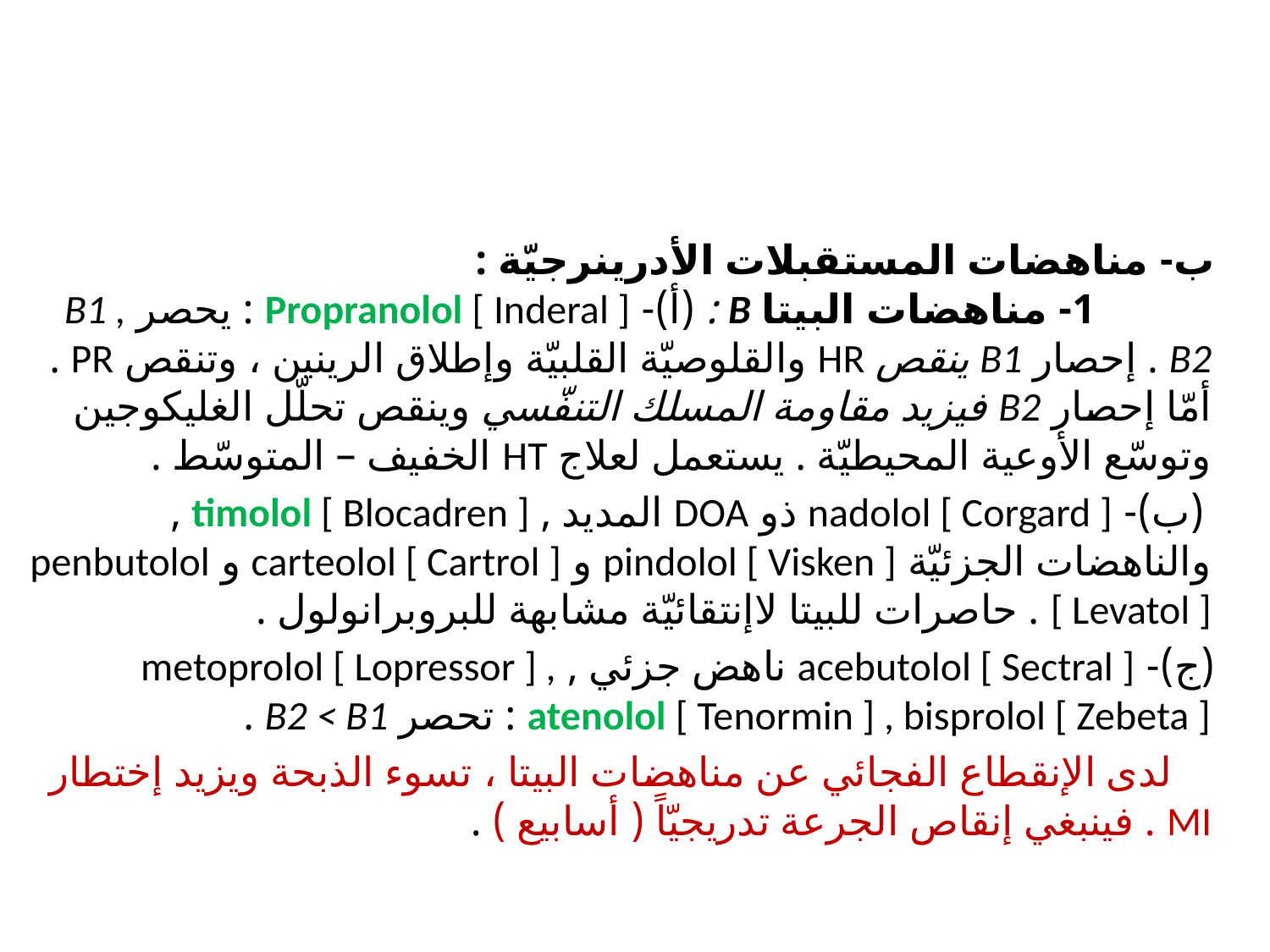

#
    ب- مناهضات المستقبلات الأدرينرجيّة :                                                       1- مناهضات البيتا B : (أ)- Propranolol [ Inderal ] : يحصر B1 , B2 . إحصار B1 ينقص HR والقلوصيّة القلبيّة وإطلاق الرينين ، وتنقص PR . أمّا إحصار B2 فيزيد مقاومة المسلك التنفّسي وينقص تحلّل الغليكوجين وتوسّع الأوعية المحيطيّة . يستعمل لعلاج HT الخفيف – المتوسّط .
     (ب)- nadolol [ Corgard ] ذو DOA المديد , timolol [ Blocadren ] , والناهضات الجزئيّة pindolol [ Visken ] و carteolol [ Cartrol ] و penbutolol [ Levatol ] . حاصرات للبيتا لاإنتقائيّة مشابهة للبروبرانولول .
    (ج)- acebutolol [ Sectral ] ناهض جزئي , metoprolol [ Lopressor ] , atenolol [ Tenormin ] , bisprolol [ Zebeta ] : تحصر B2 < B1 .
        لدى الإنقطاع الفجائي عن مناهضات البيتا ، تسوء الذبحة ويزيد إختطار MI . فينبغي إنقاص الجرعة تدريجيّاً ( أسابيع ) .